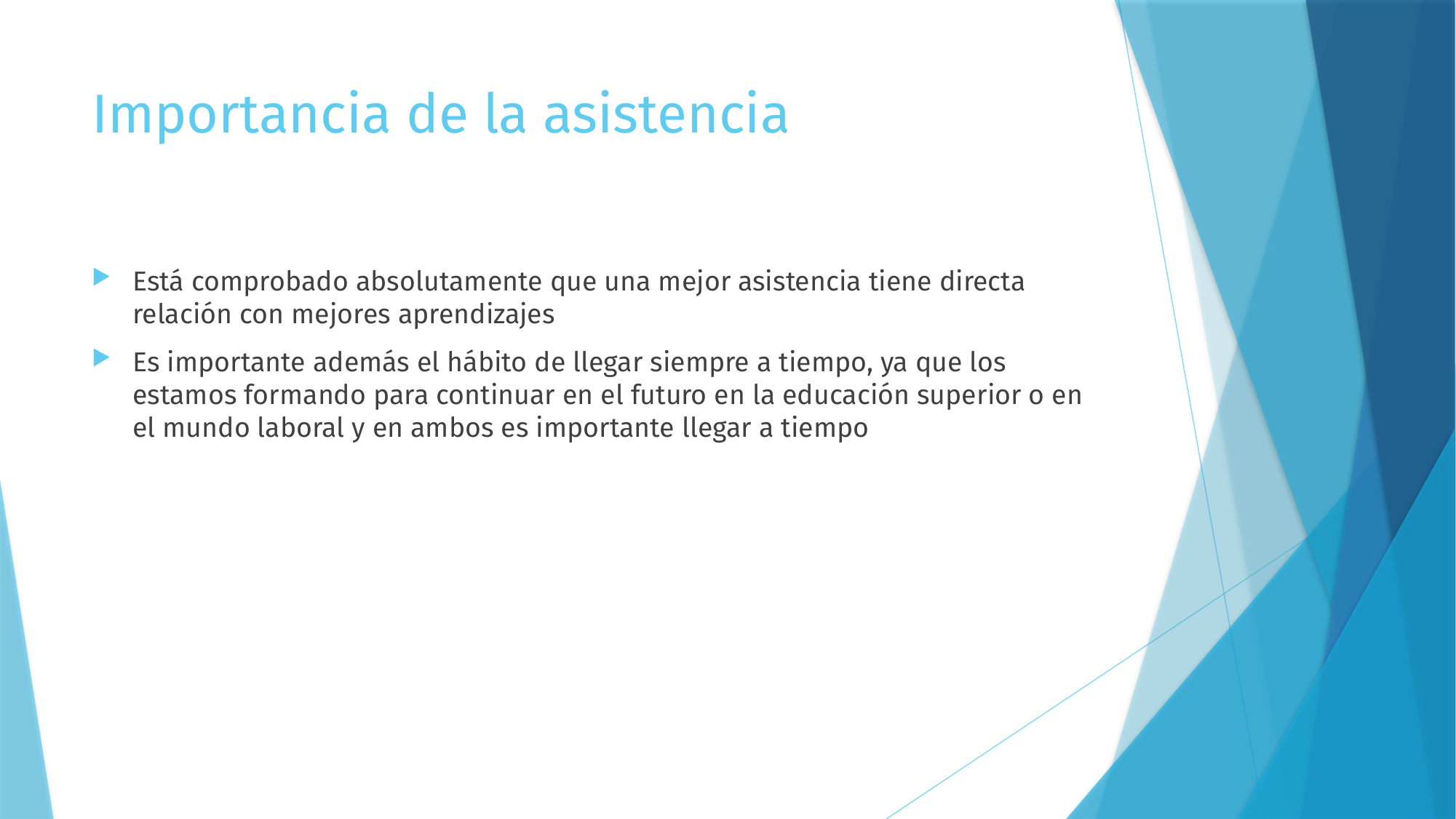

# Importancia de la asistencia
Está comprobado absolutamente que una mejor asistencia tiene directa relación con mejores aprendizajes
Es importante además el hábito de llegar siempre a tiempo, ya que los estamos formando para continuar en el futuro en la educación superior o en el mundo laboral y en ambos es importante llegar a tiempo